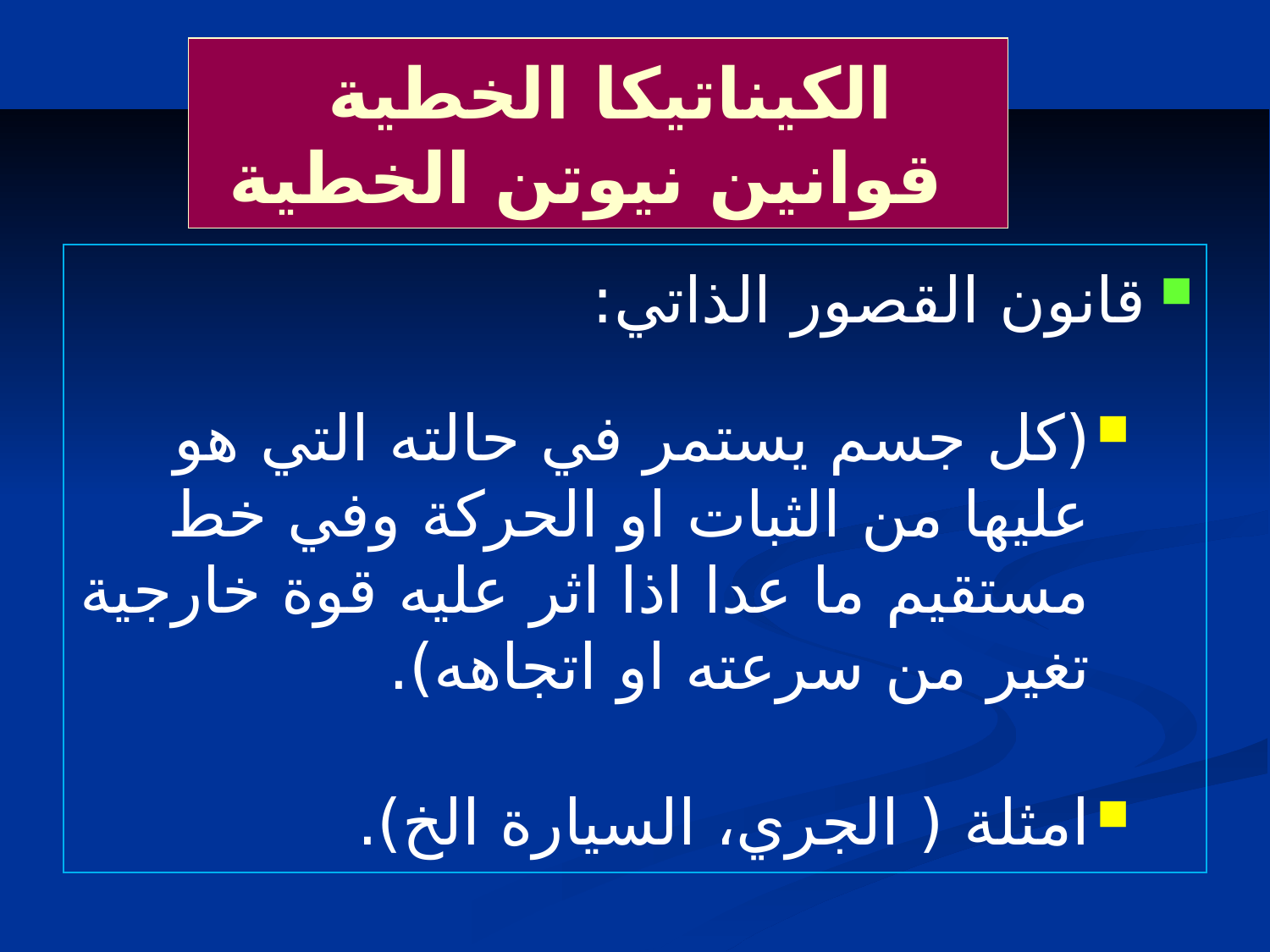

# الكيناتيكا الخطية قوانين نيوتن الخطية
قانون القصور الذاتي:

(كل جسم يستمر في حالته التي هو عليها من الثبات او الحركة وفي خط مستقيم ما عدا اذا اثر عليه قوة خارجية تغير من سرعته او اتجاهه).

امثلة ( الجري، السيارة الخ).